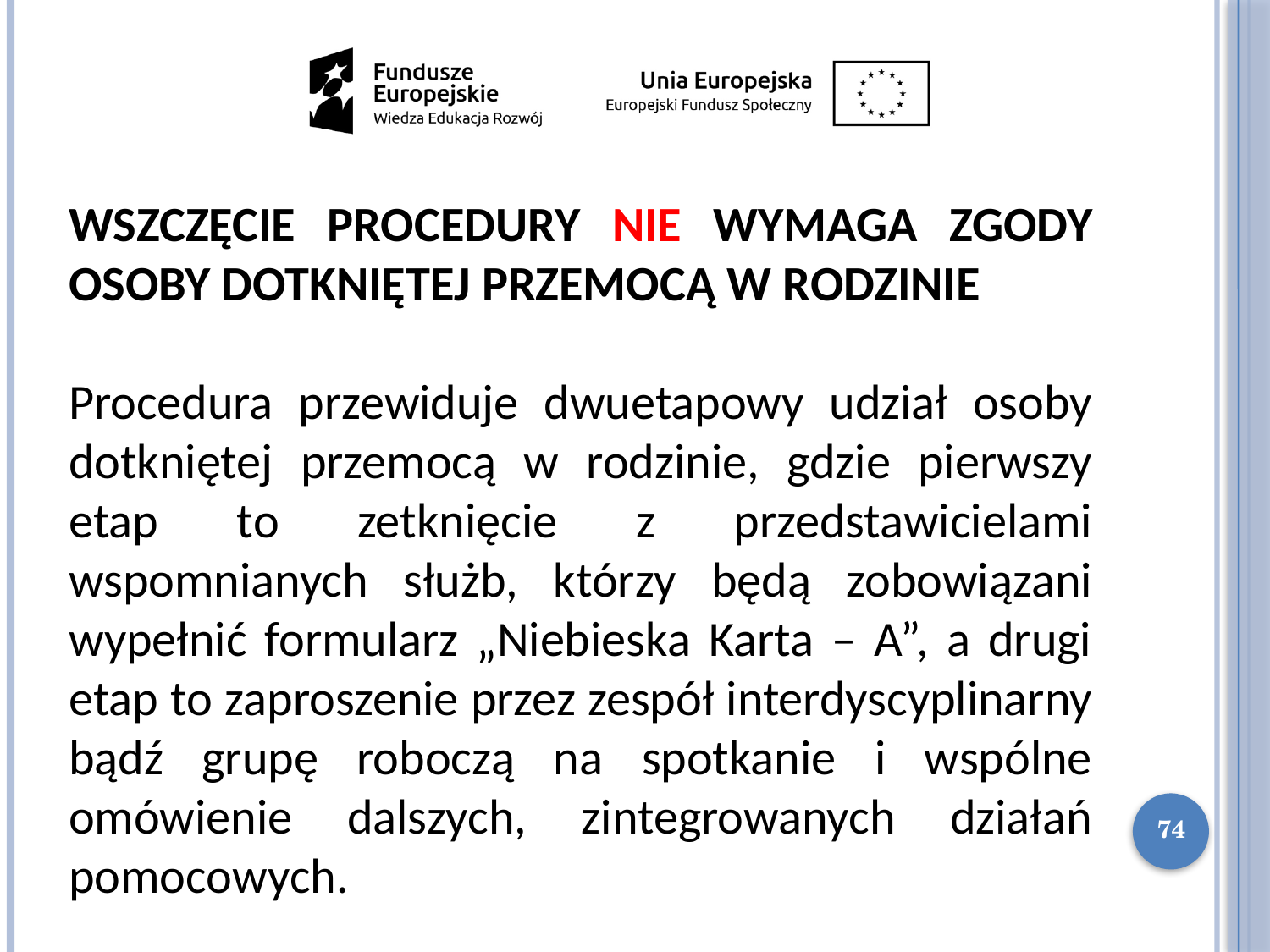

WSZCZĘCIE PROCEDURY NIE WYMAGA ZGODY OSOBY DOTKNIĘTEJ PRZEMOCĄ W RODZINIE

Procedura przewiduje dwuetapowy udział osoby dotkniętej przemocą w rodzinie, gdzie pierwszy etap to zetknięcie z przedstawicielami wspomnianych służb, którzy będą zobowiązani wypełnić formularz „Niebieska Karta – A”, a drugi etap to zaproszenie przez zespół interdyscyplinarny bądź grupę roboczą na spotkanie i wspólne omówienie dalszych, zintegrowanych działań pomocowych.
74